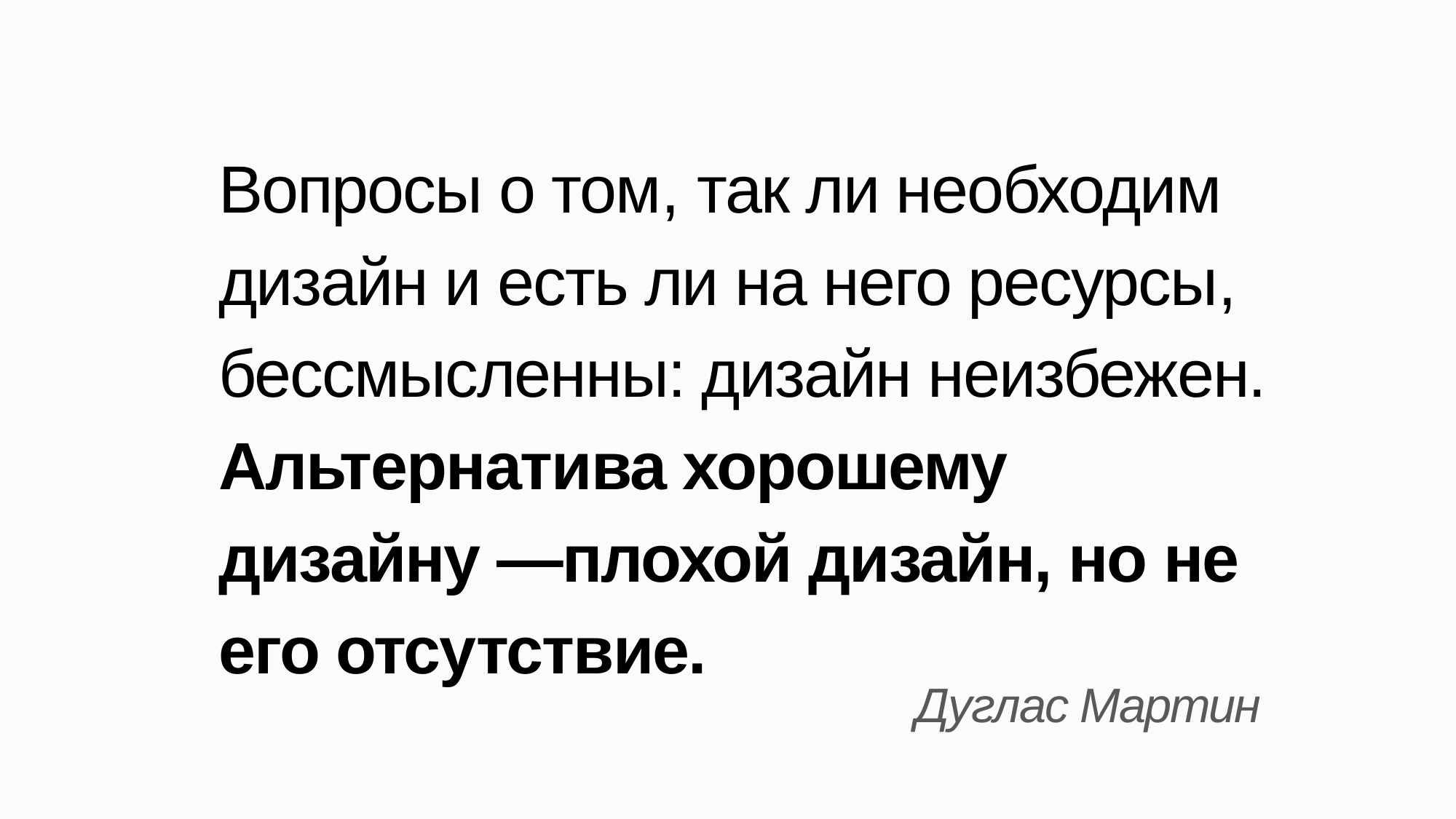

# Вопросы о том, так ли необходим дизайн и есть ли на него ресурсы, бессмысленны: дизайн неизбежен. Альтернатива хорошему дизайну —плохой дизайн, но не его отсутствие.
Дуглас Мартин